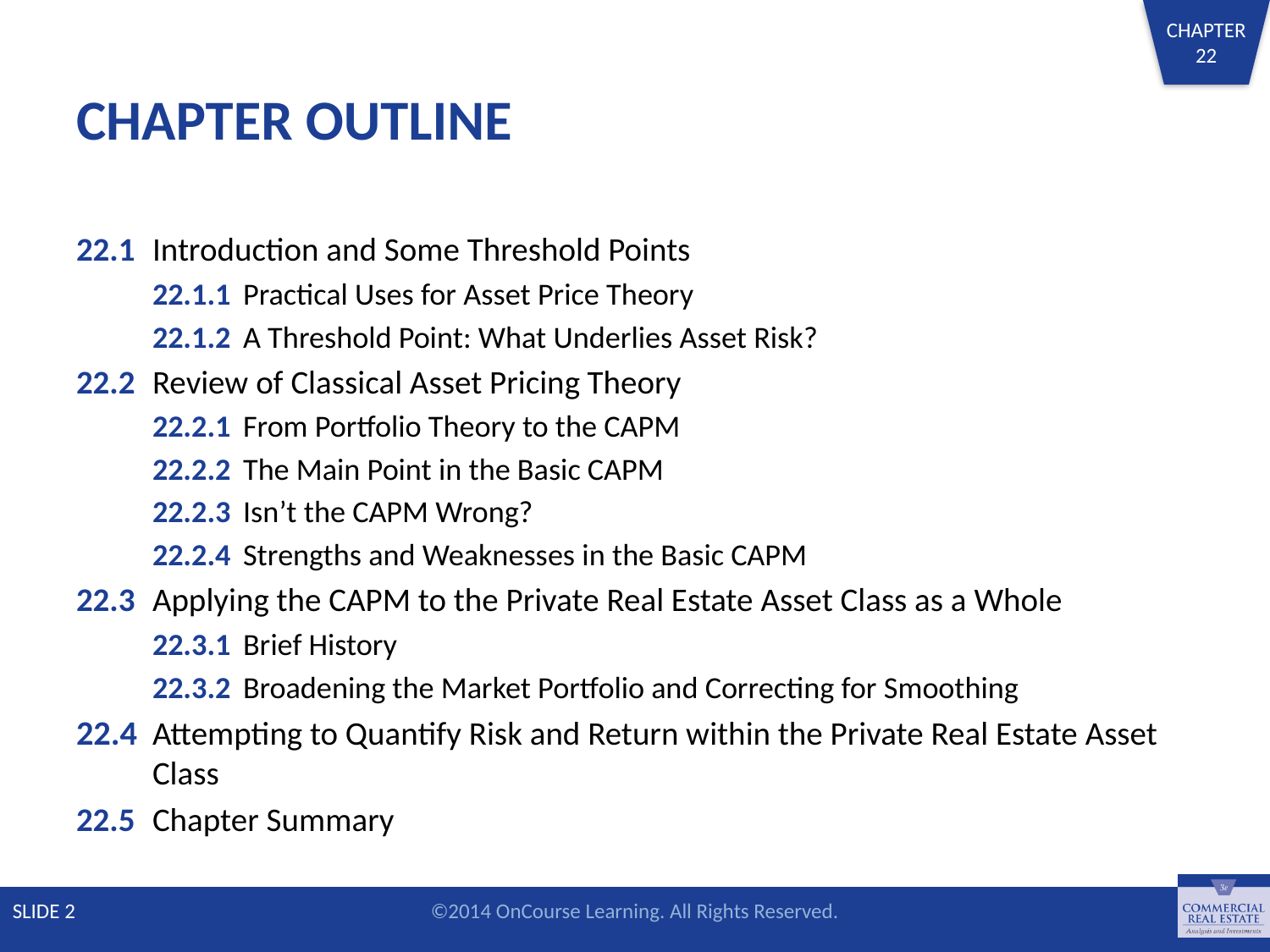

# CHAPTER OUTLINE
22.1 	Introduction and Some Threshold Points
22.1.1 	Practical Uses for Asset Price Theory
22.1.2 	A Threshold Point: What Underlies Asset Risk?
22.2 	Review of Classical Asset Pricing Theory
22.2.1 	From Portfolio Theory to the CAPM
22.2.2 	The Main Point in the Basic CAPM
22.2.3 	Isn’t the CAPM Wrong?
22.2.4 	Strengths and Weaknesses in the Basic CAPM
22.3 	Applying the CAPM to the Private Real Estate Asset Class as a Whole
22.3.1 	Brief History
22.3.2 	Broadening the Market Portfolio and Correcting for Smoothing
22.4 	Attempting to Quantify Risk and Return within the Private Real Estate Asset Class
22.5 	Chapter Summary
SLIDE 2